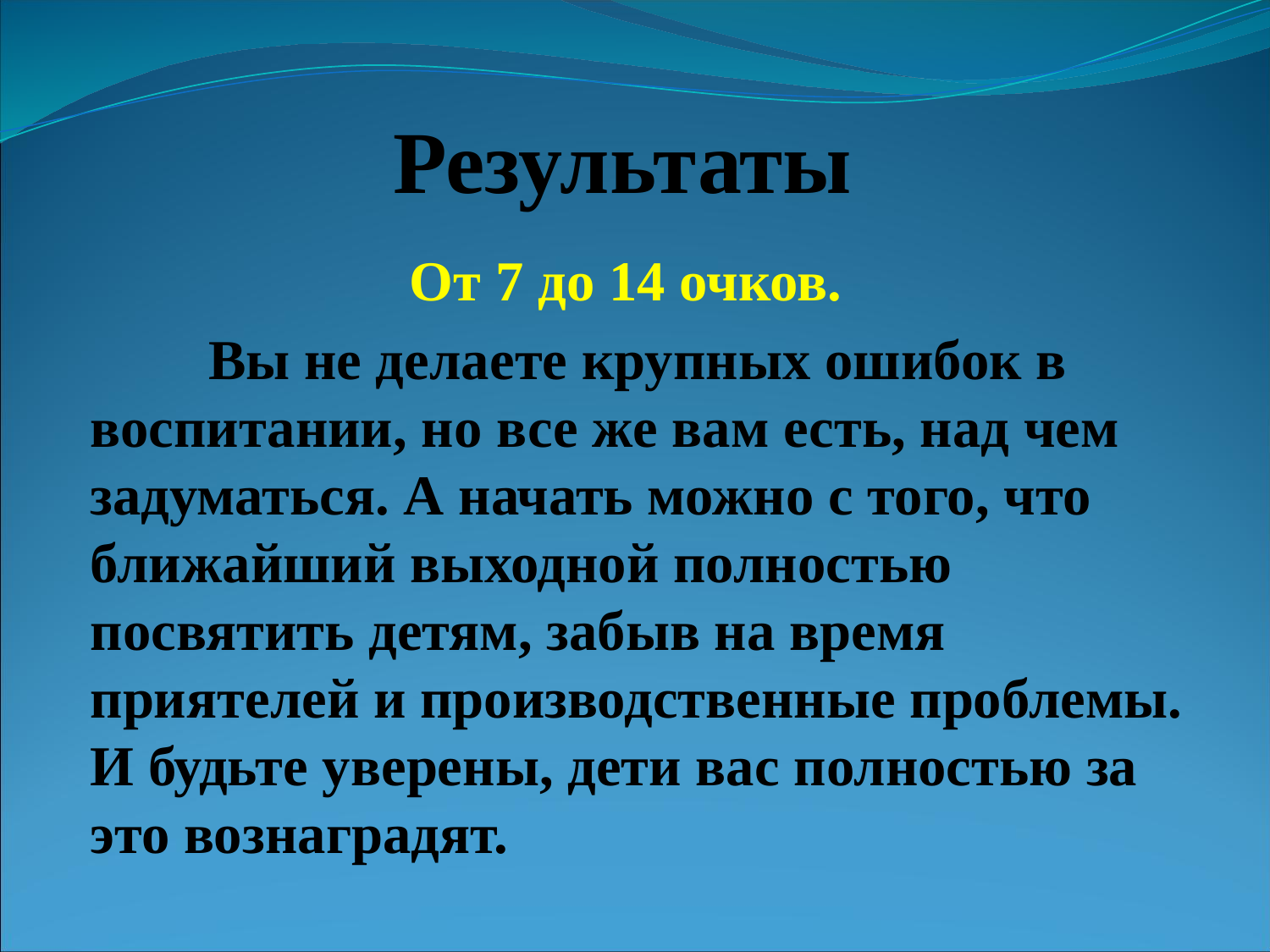

Результаты
От 7 до 14 очков.
           Вы не делаете крупных ошибок в воспитании, но все же вам есть, над чем задуматься. А начать можно с того, что ближайший выходной полностью посвятить детям, забыв на время приятелей и производственные проблемы. И будьте уверены, дети вас полностью за это вознаградят.